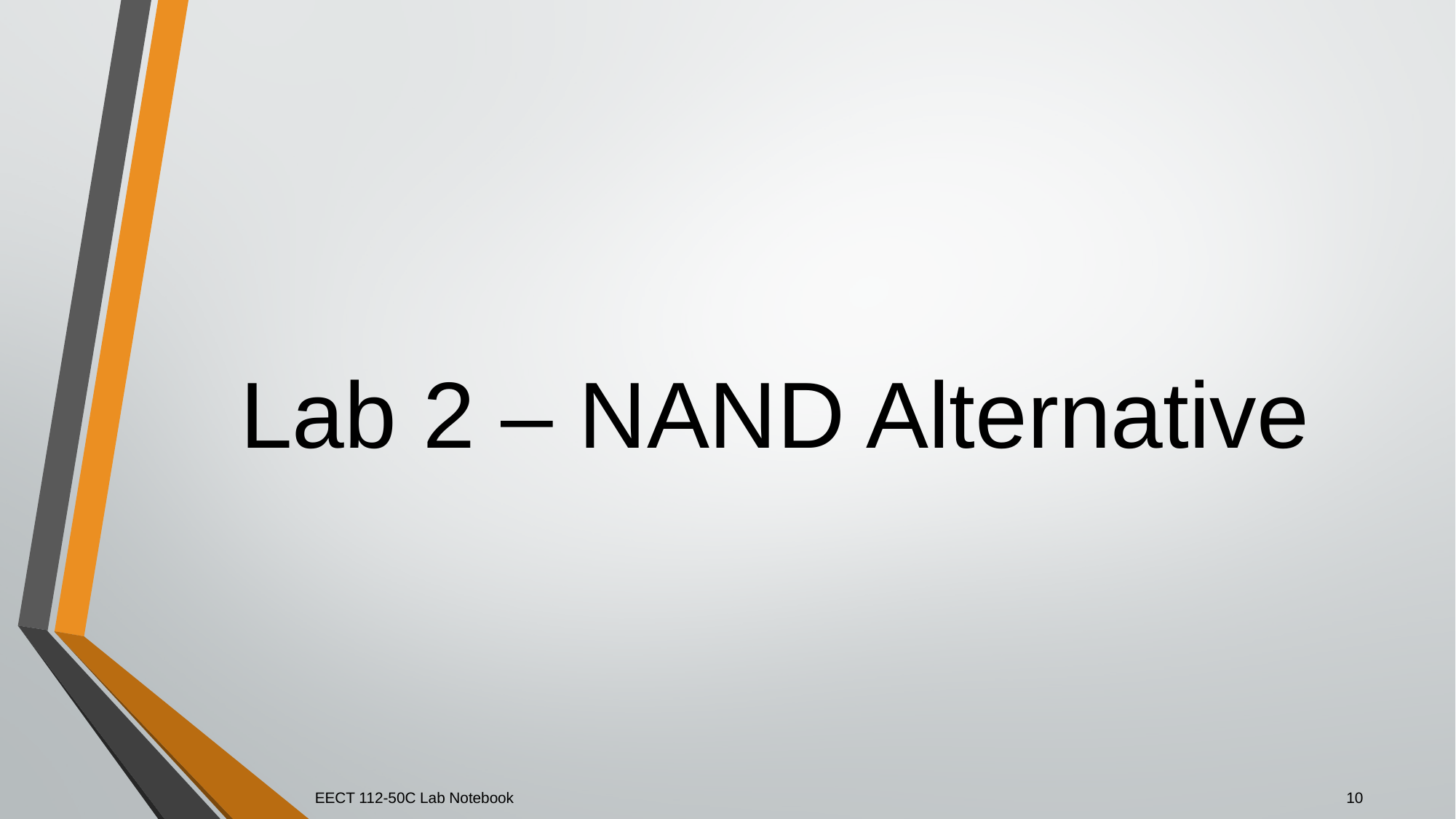

# Lab 2 – NAND Alternative
EECT 112-50C Lab Notebook
10